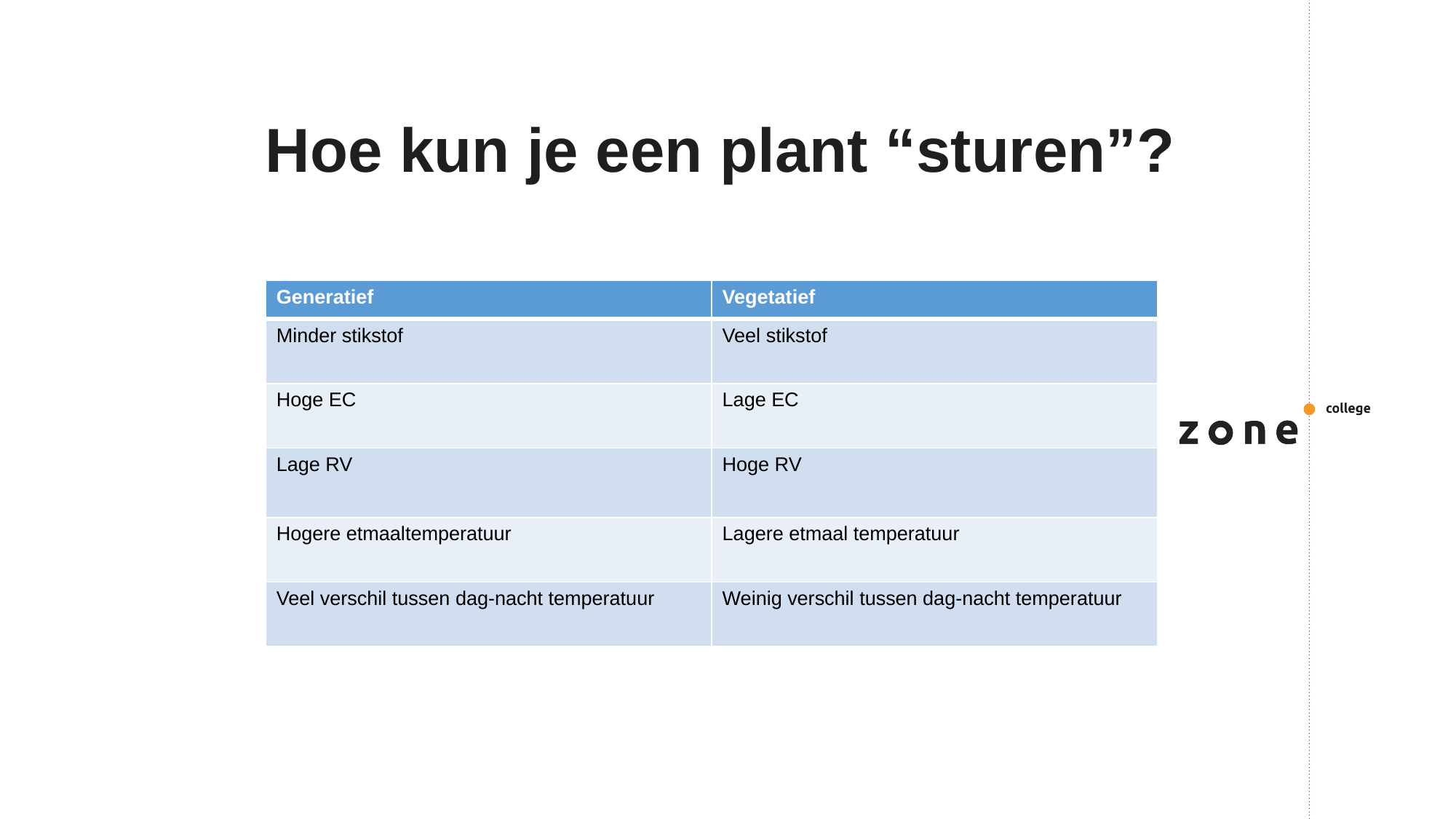

# Hoe kun je een plant “sturen”?

| Generatief | Vegetatief |
| --- | --- |
| Minder stikstof | Veel stikstof |
| Hoge EC | Lage EC |
| Lage RV | Hoge RV |
| Hogere etmaaltemperatuur | Lagere etmaal temperatuur |
| Veel verschil tussen dag-nacht temperatuur | Weinig verschil tussen dag-nacht temperatuur |